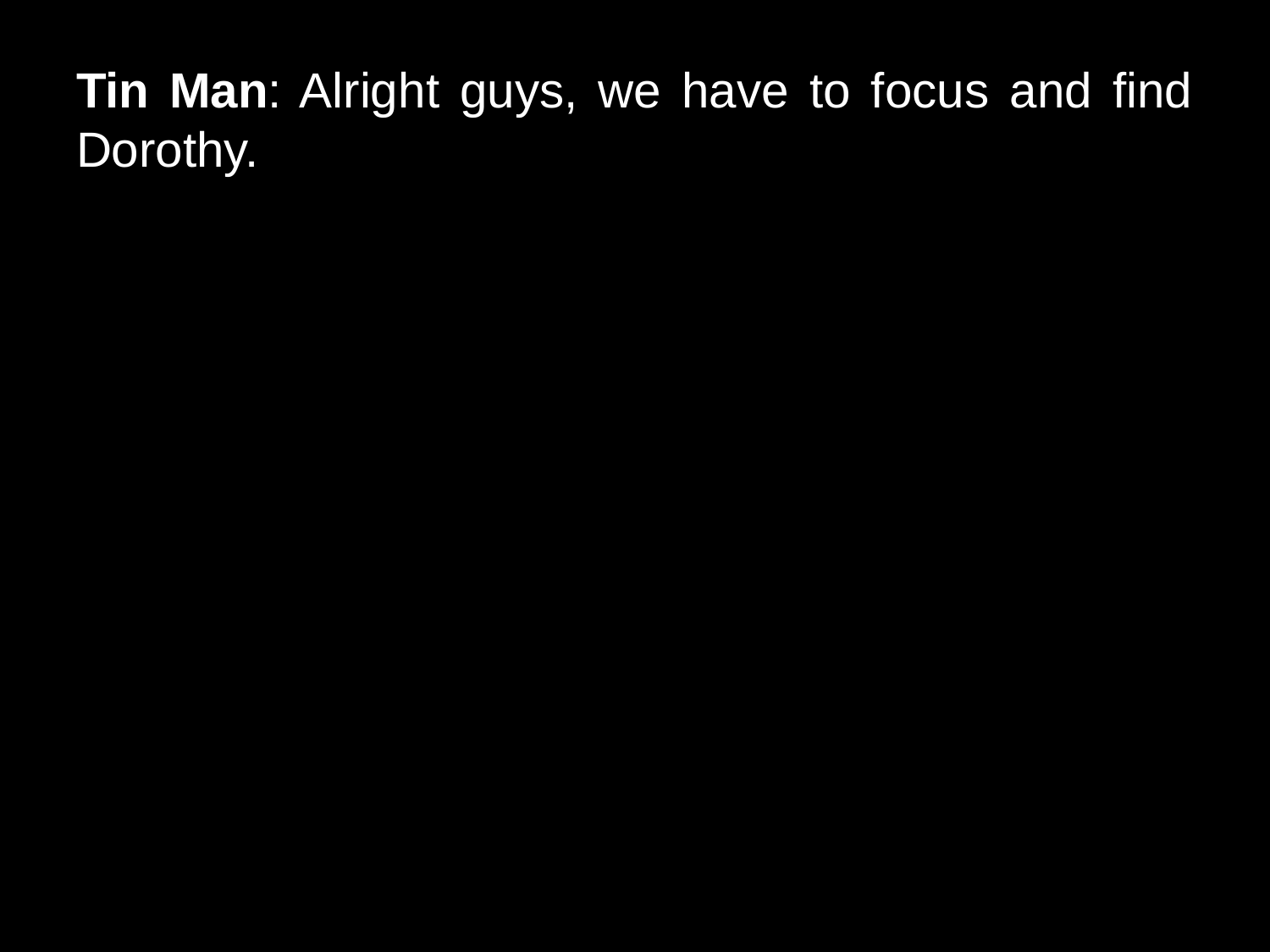

# Tin Man: Alright guys, we have to focus and find Dorothy.